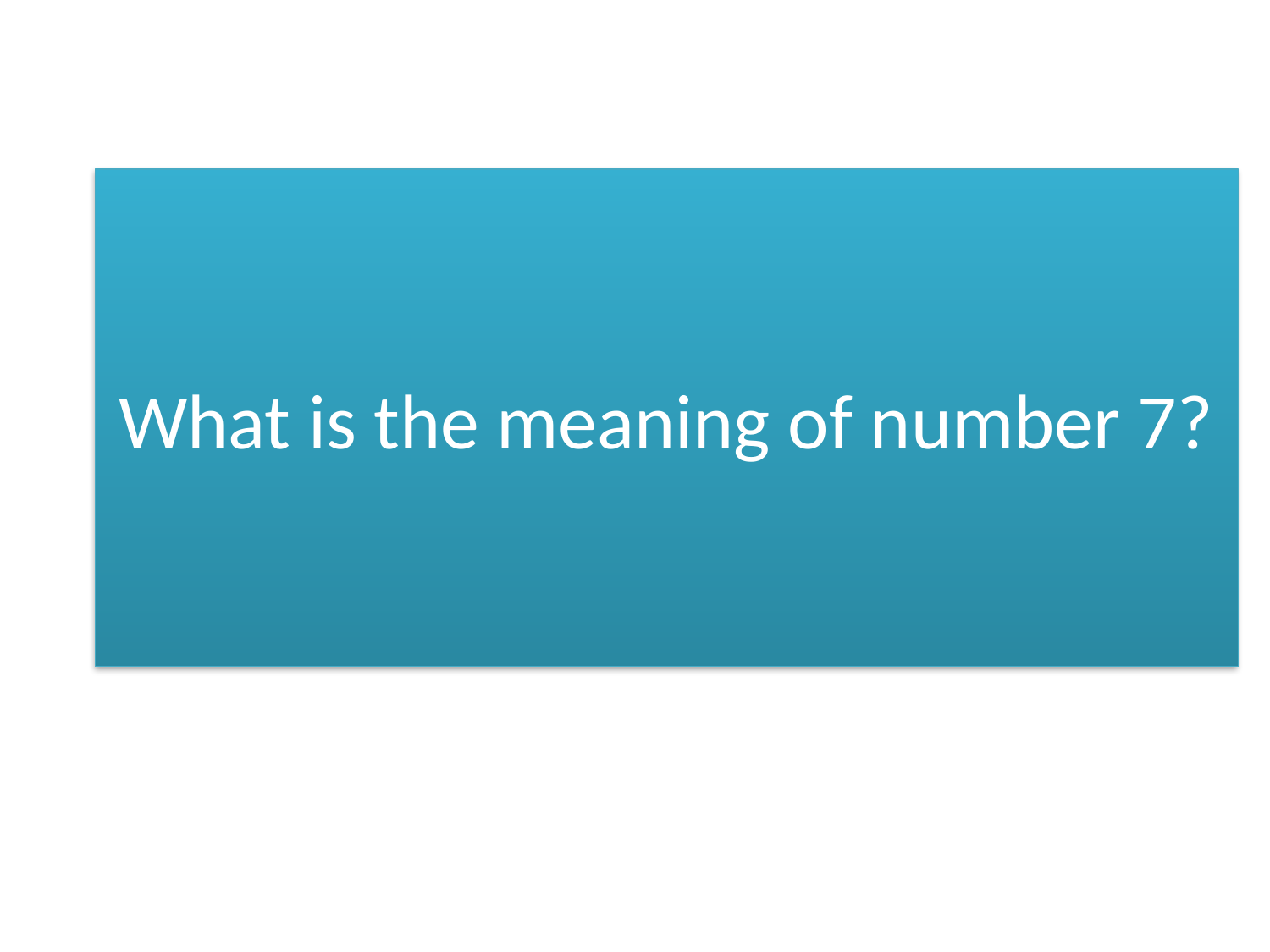

# What is the meaning of number 7?